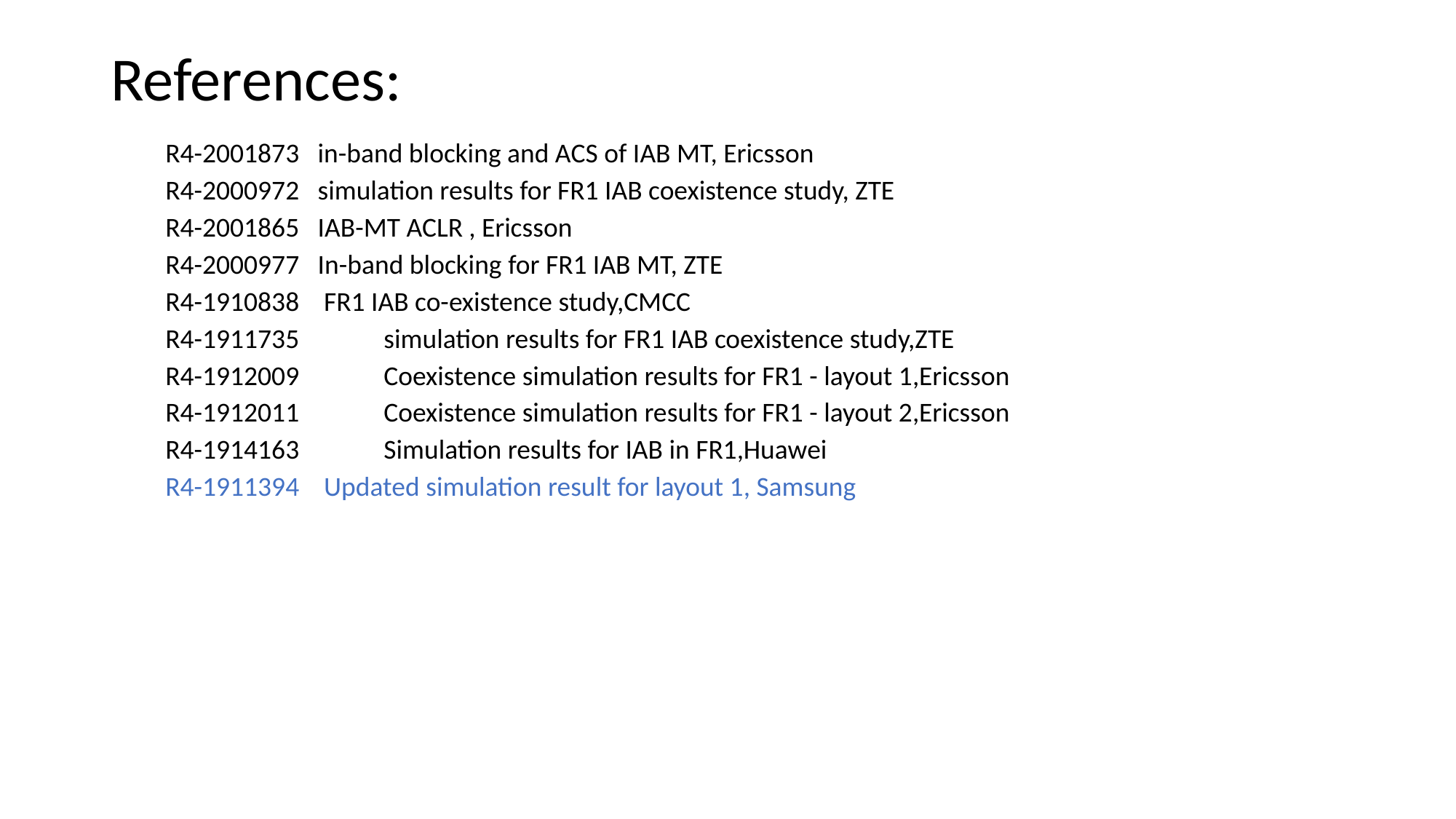

# References:
R4-2001873   in-band blocking and ACS of IAB MT, Ericsson
R4-2000972   simulation results for FR1 IAB coexistence study, ZTE
R4-2001865   IAB-MT ACLR , Ericsson
R4-2000977   In-band blocking for FR1 IAB MT, ZTE
R4-1910838    FR1 IAB co-existence study,CMCC
R4-1911735	simulation results for FR1 IAB coexistence study,ZTE
R4-1912009	Coexistence simulation results for FR1 - layout 1,Ericsson
R4-1912011	Coexistence simulation results for FR1 - layout 2,Ericsson
R4-1914163	Simulation results for IAB in FR1,Huawei
R4-1911394    Updated simulation result for layout 1, Samsung

4